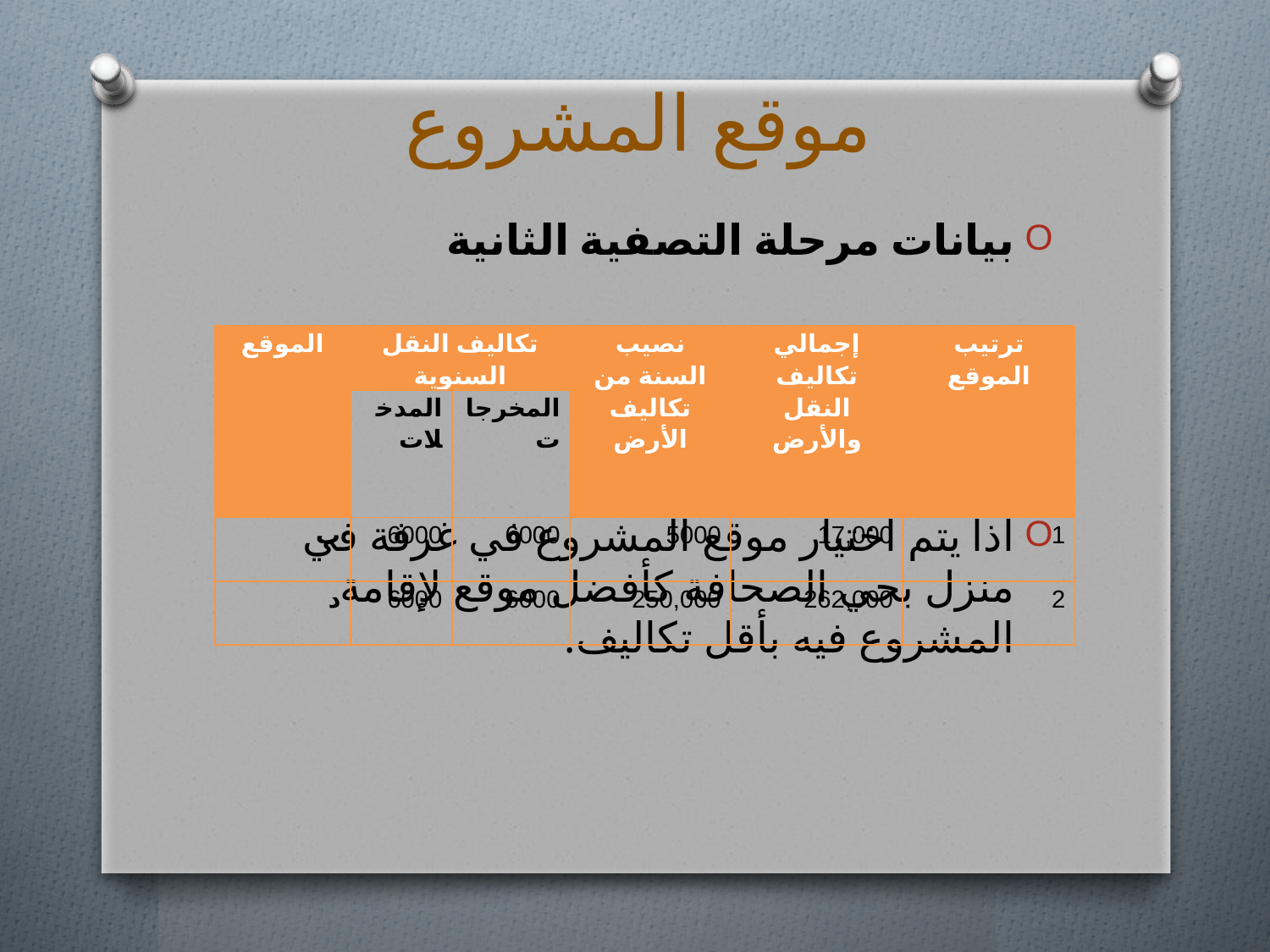

# موقع المشروع
بيانات مرحلة التصفية الثانية

اذا يتم اختيار موقع المشروع في غرفة في منزل بحي الصحافة كأفضل موقع لإقامة المشروع فيه بأقل تكاليف.

| الموقع | تكاليف النقل السنوية |  | نصيب السنة من تكاليف الأرض | إجمالي تكاليف النقل والأرض | ترتيب الموقع |
| --- | --- | --- | --- | --- | --- |
|  | المدخلات | المخرجات |  |  |  |
| ب | 6000 | 6000 | 5000 | 17,000 | 1 |
| د | 6000 | 6000 | 250,000 | 262,000 | 2 |